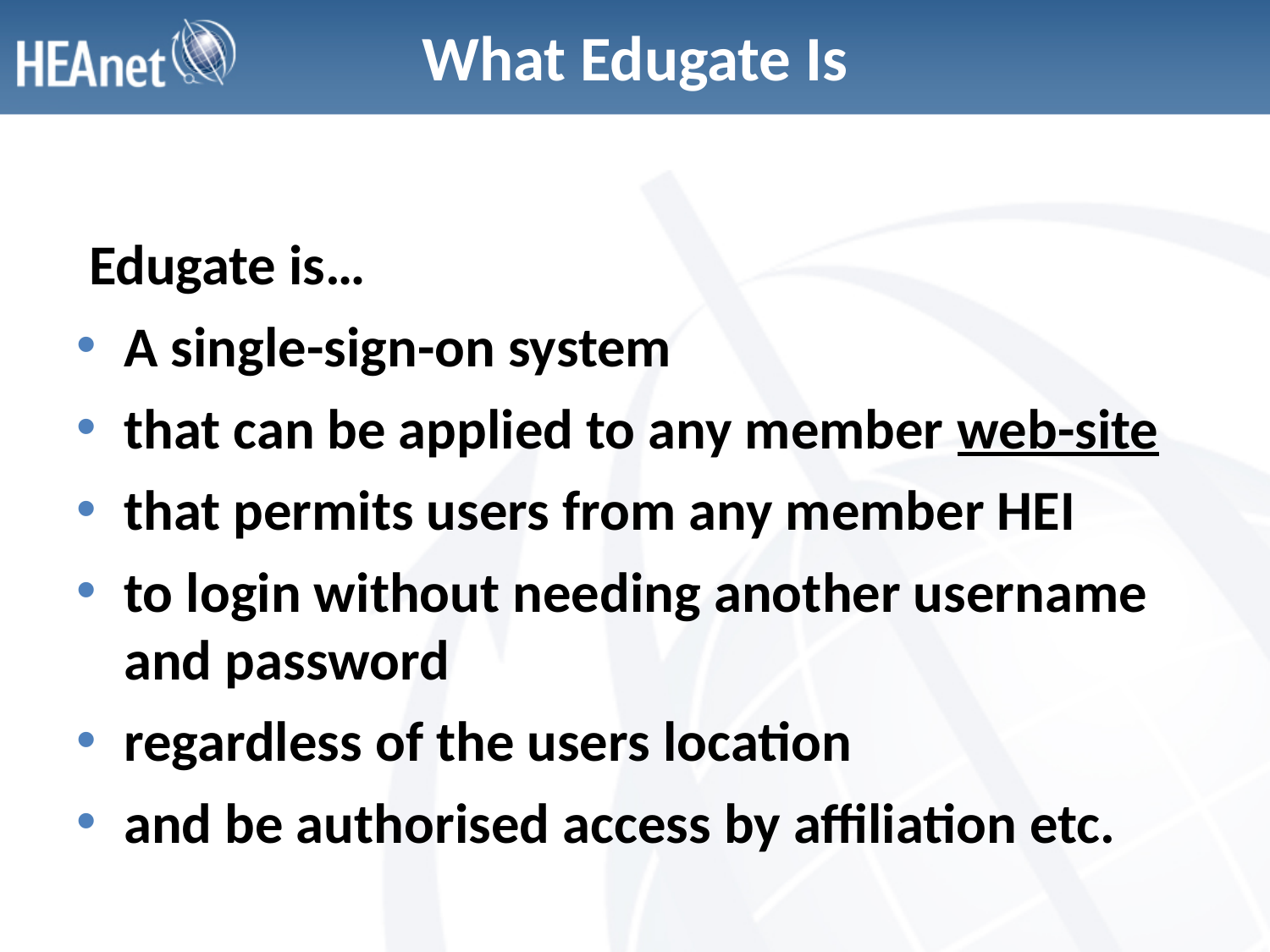

# What Edugate Is
 Edugate is…
A single-sign-on system
that can be applied to any member web-site
that permits users from any member HEI
to login without needing another username and password
regardless of the users location
and be authorised access by affiliation etc.